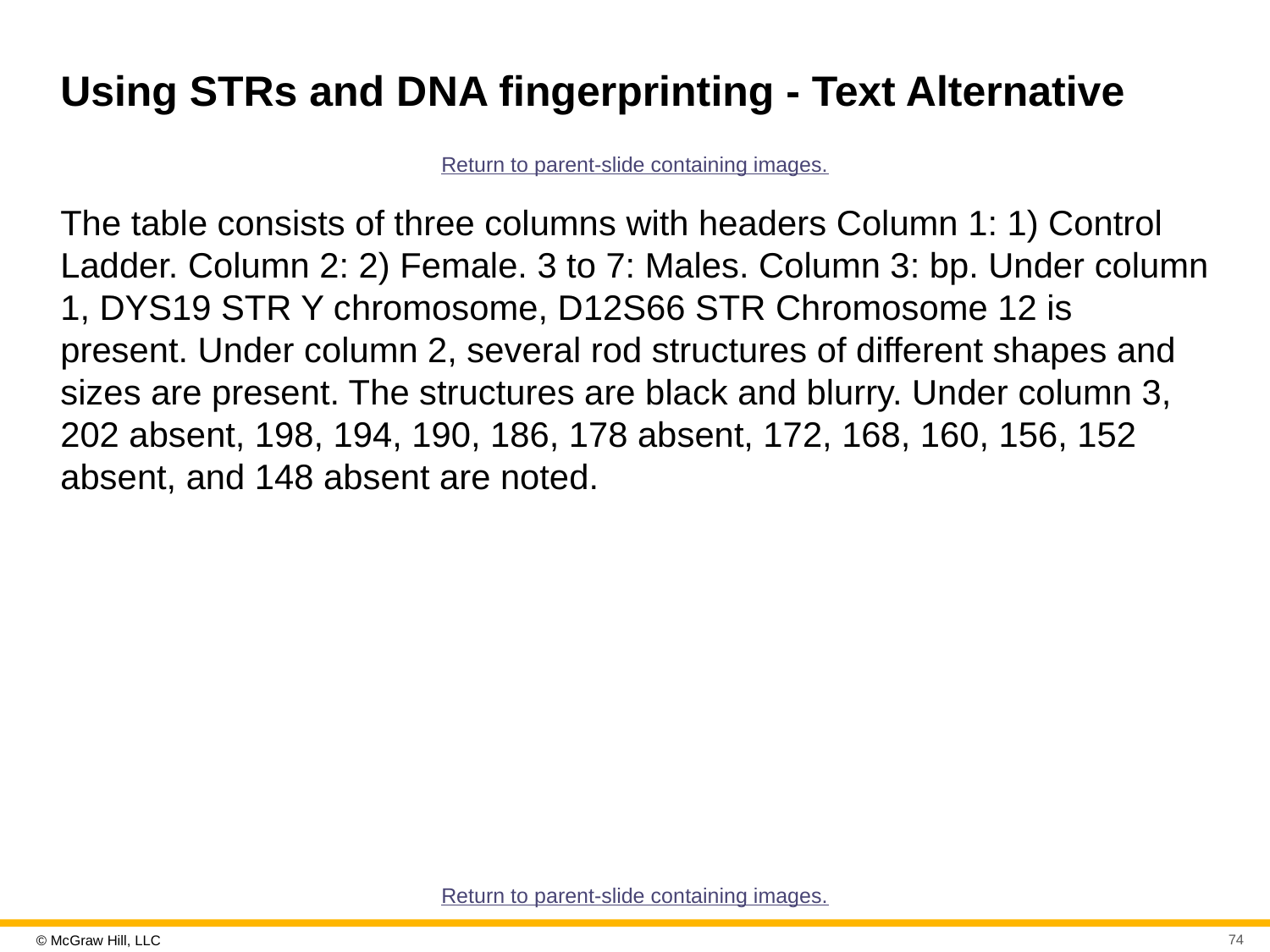

# Using STRs and D N A fingerprinting - Text Alternative
Return to parent-slide containing images.
The table consists of three columns with headers Column 1: 1) Control Ladder. Column 2: 2) Female. 3 to 7: Males. Column 3: bp. Under column 1, DYS19 STR Y chromosome, D12S66 STR Chromosome 12 is present. Under column 2, several rod structures of different shapes and sizes are present. The structures are black and blurry. Under column 3, 202 absent, 198, 194, 190, 186, 178 absent, 172, 168, 160, 156, 152 absent, and 148 absent are noted.
Return to parent-slide containing images.
74